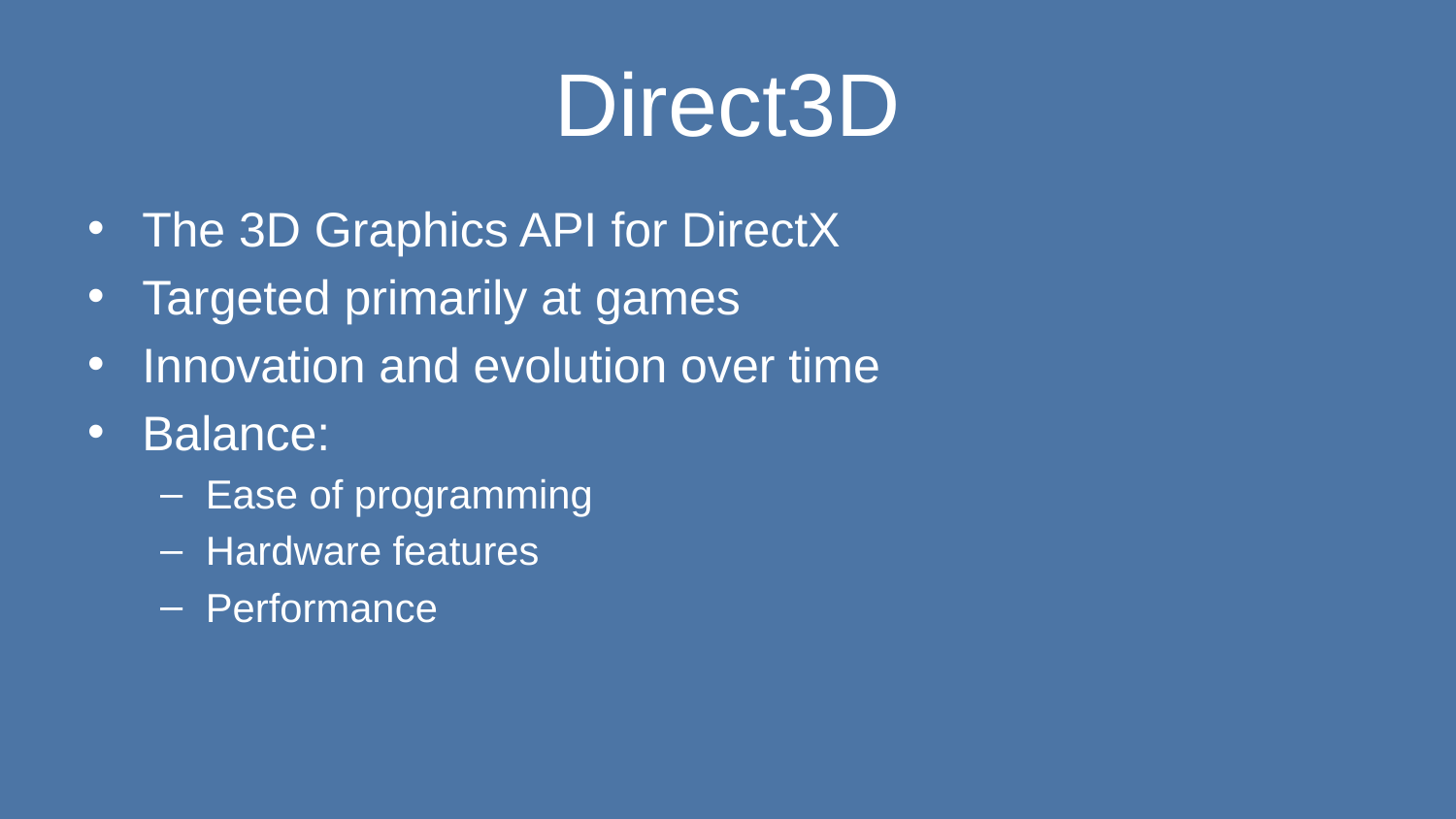

# Direct3D
The 3D Graphics API for DirectX
Targeted primarily at games
Innovation and evolution over time
Balance:
Ease of programming
Hardware features
Performance